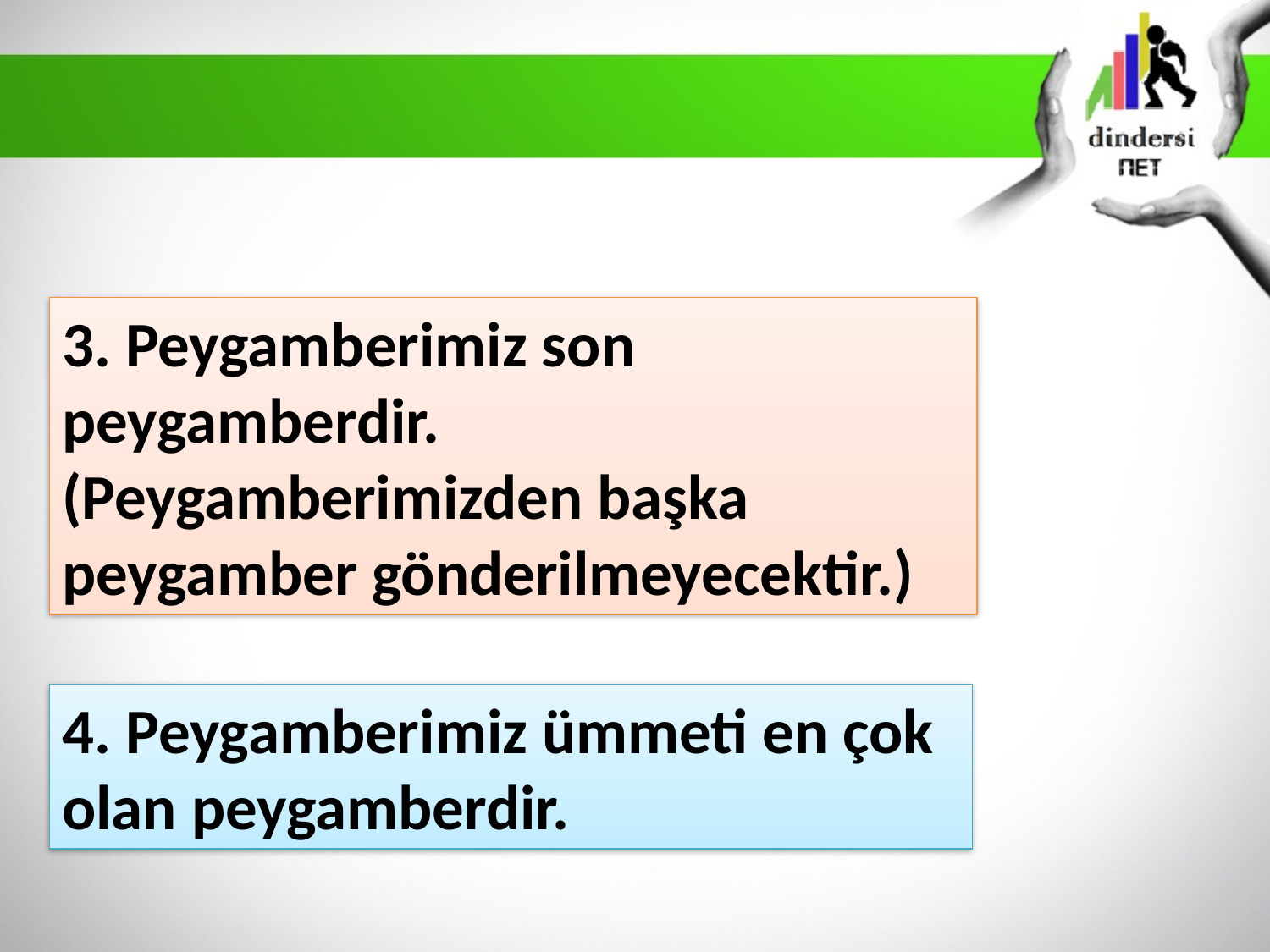

3. Peygamberimiz son peygamberdir. (Peygamberimizden başka peygamber gönderilmeyecektir.)
4. Peygamberimiz ümmeti en çok olan peygamberdir.